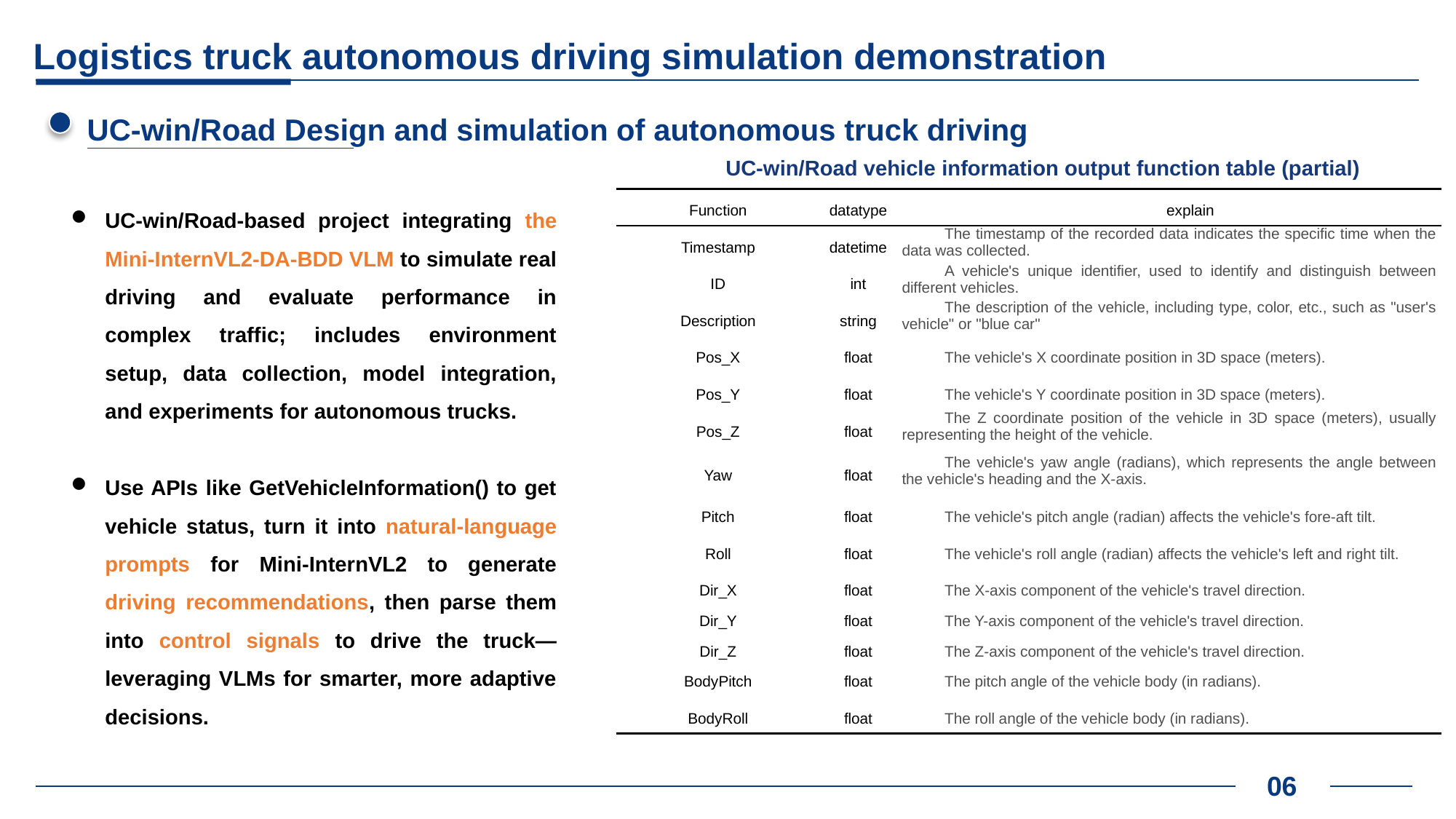

Logistics truck autonomous driving simulation demonstration

UC-win/Road Design and simulation of autonomous truck driving

UC-win/Road vehicle information output function table (partial)
UC-win/Road-based project integrating the Mini‑InternVL2‑DA‑BDD VLM to simulate real driving and evaluate performance in complex traffic; includes environment setup, data collection, model integration, and experiments for autonomous trucks.

Use APIs like GetVehicleInformation() to get vehicle status, turn it into natural-language prompts for Mini‑InternVL2 to generate driving recommendations, then parse them into control signals to drive the truck—leveraging VLMs for smarter, more adaptive decisions.

| Function | datatype | explain |
| --- | --- | --- |
| Timestamp | datetime | The timestamp of the recorded data indicates the specific time when the data was collected. |
| ID | int | A vehicle's unique identifier, used to identify and distinguish between different vehicles. |
| Description | string | The description of the vehicle, including type, color, etc., such as "user's vehicle" or "blue car" |
| Pos\_X | float | The vehicle's X coordinate position in 3D space (meters). |
| Pos\_Y | float | The vehicle's Y coordinate position in 3D space (meters). |
| Pos\_Z | float | The Z coordinate position of the vehicle in 3D space (meters), usually representing the height of the vehicle. |
| Yaw | float | The vehicle's yaw angle (radians), which represents the angle between the vehicle's heading and the X-axis. |
| Pitch | float | The vehicle's pitch angle (radian) affects the vehicle's fore-aft tilt. |
| Roll | float | The vehicle's roll angle (radian) affects the vehicle's left and right tilt. |
| Dir\_X | float | The X-axis component of the vehicle's travel direction. |
| Dir\_Y | float | The Y-axis component of the vehicle's travel direction. |
| Dir\_Z | float | The Z-axis component of the vehicle's travel direction. |
| BodyPitch | float | The pitch angle of the vehicle body (in radians). |
| BodyRoll | float | The roll angle of the vehicle body (in radians). |
06